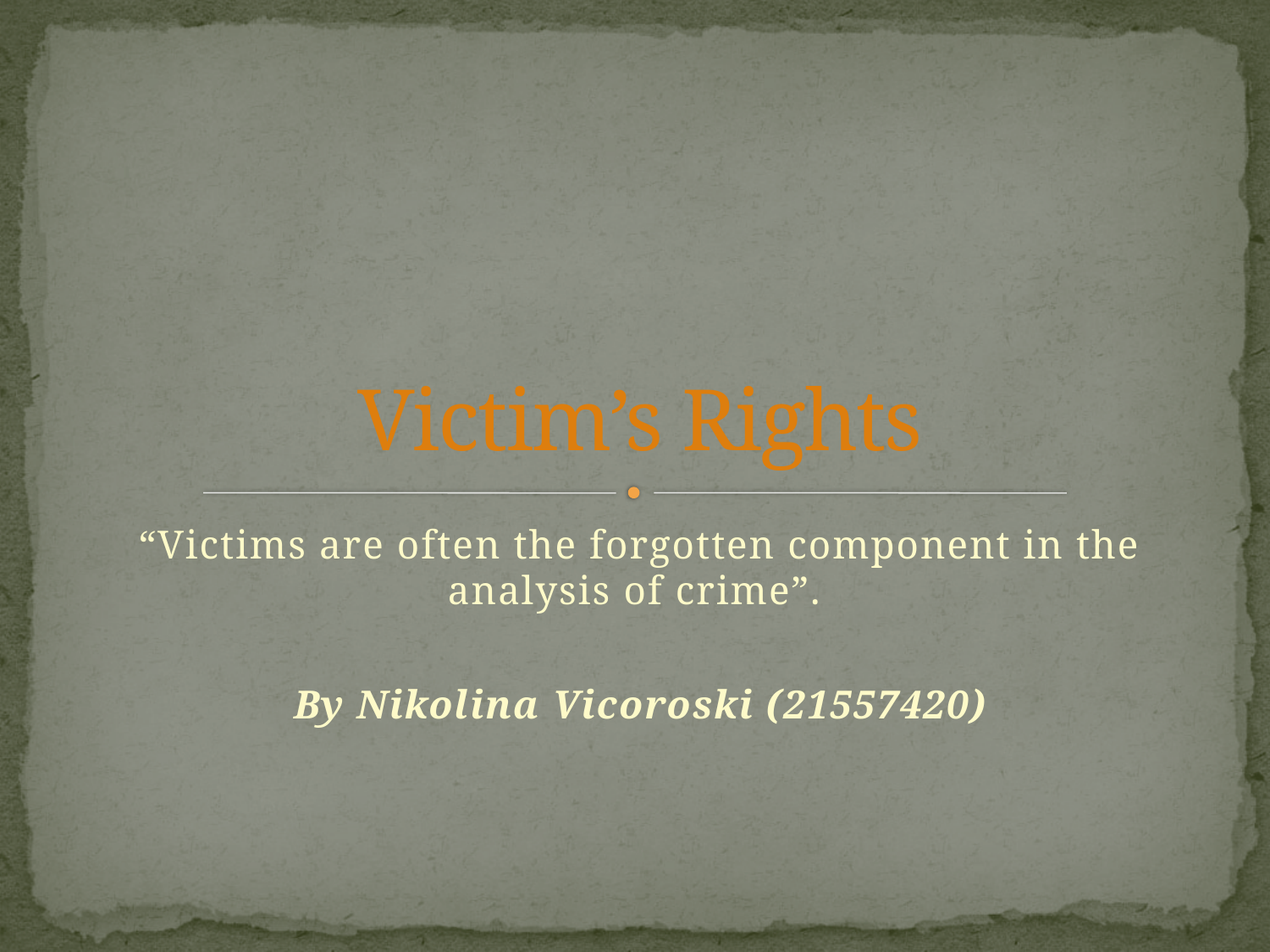

# Victim’s Rights
“Victims are often the forgotten component in the analysis of crime”.

By Nikolina Vicoroski (21557420)